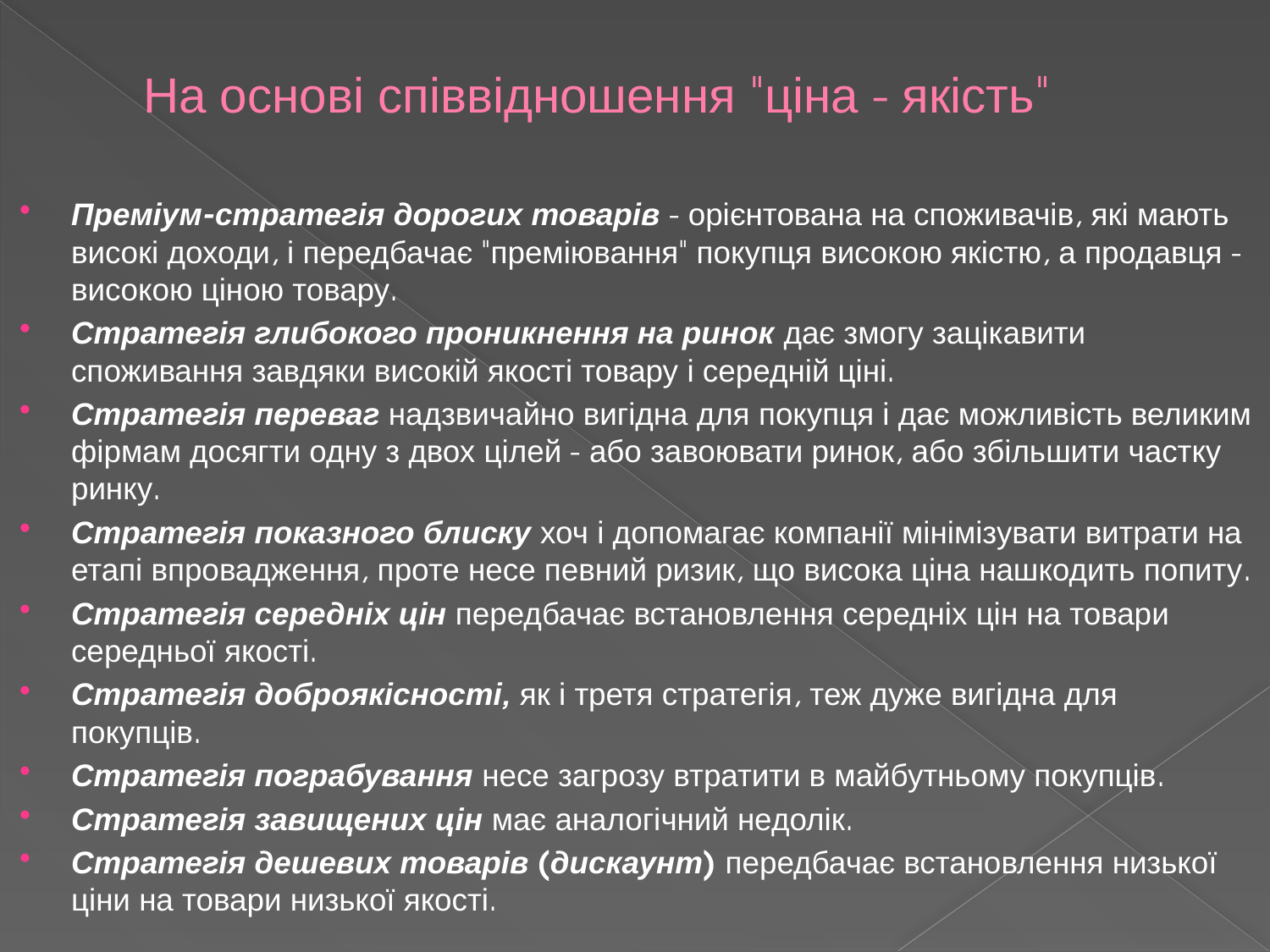

# На основі співвідношення "ціна - якість"
Преміум-стратегія дорогих товарів - орієнтована на споживачів, які мають високі доходи, і передбачає "преміювання" покупця високою якістю, а продавця - високою ціною товару.
Стратегія глибокого проникнення на ринок дає змогу зацікавити споживання завдяки високій якості товару і середній ціні.
Стратегія переваг надзвичайно вигідна для покупця і дає можливість великим фірмам досягти одну з двох цілей - або завоювати ринок, або збільшити частку ринку.
Стратегія показного блиску хоч і допомагає компанії мінімізувати витрати на етапі впровадження, проте несе певний ризик, що висока ціна нашкодить попиту.
Стратегія середніх цін передбачає встановлення середніх цін на товари середньої якості.
Стратегія доброякісності, як і третя стратегія, теж дуже вигідна для покупців.
Стратегія пограбування несе загрозу втратити в майбутньому покупців.
Стратегія завищених цін має аналогічний недолік.
Стратегія дешевих товарів (дискаунт) передбачає встановлення низької ціни на товари низької якості.